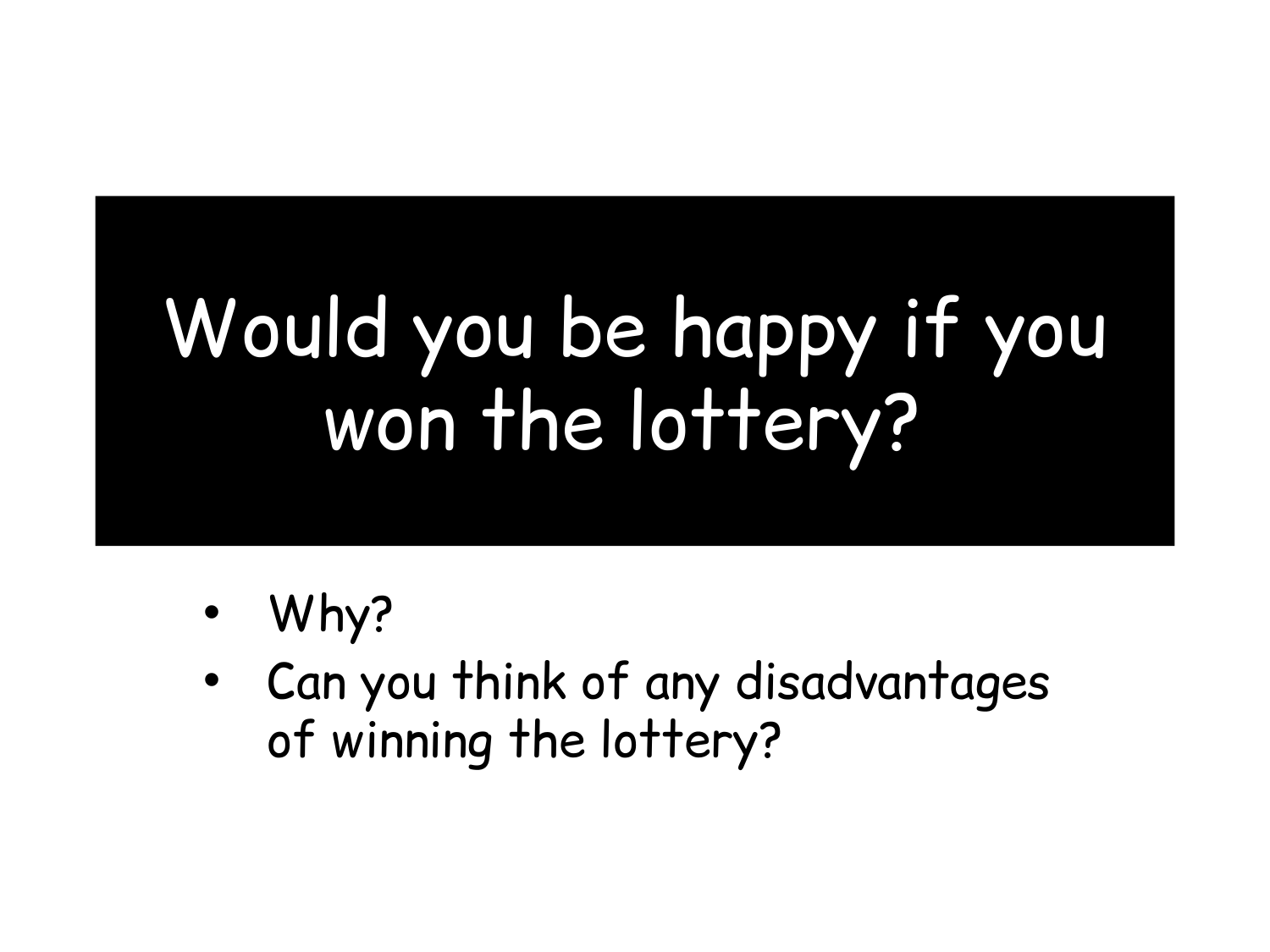

# Would you be happy if you won the lottery?
Why?
Can you think of any disadvantages of winning the lottery?